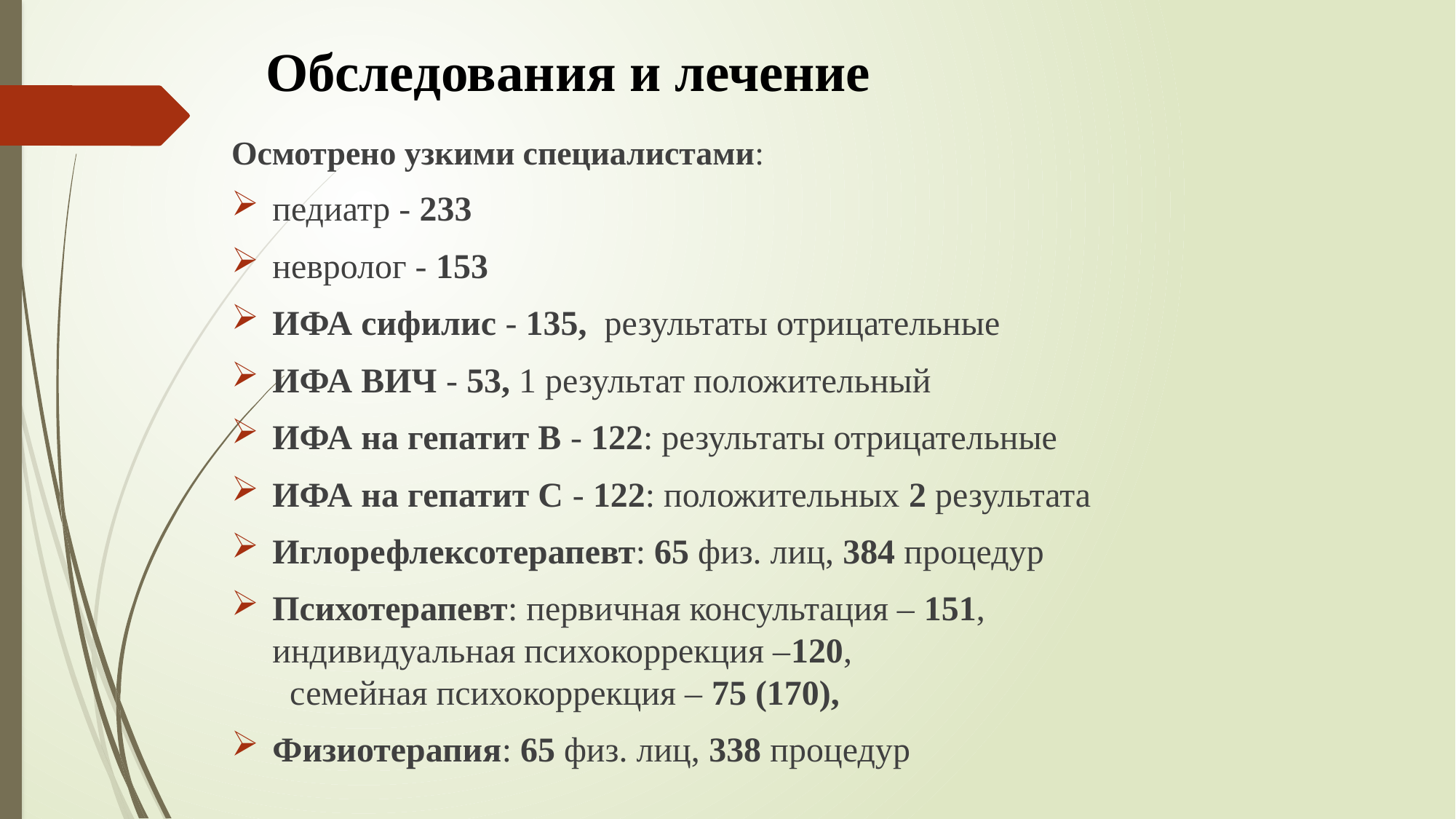

# Обследования и лечение
Осмотрено узкими специалистами:
педиатр - 233
невролог - 153
ИФА сифилис - 135,  результаты отрицательные
ИФА ВИЧ - 53, 1 результат положительный
ИФА на гепатит В - 122: результаты отрицательные
ИФА на гепатит С - 122: положительных 2 результата
Иглорефлексотерапевт: 65 физ. лиц, 384 процедур
Психотерапевт: первичная консультация – 151,                 индивидуальная психокоррекция –120,                                          семейная психокоррекция – 75 (170),
Физиотерапия: 65 физ. лиц, 338 процедур